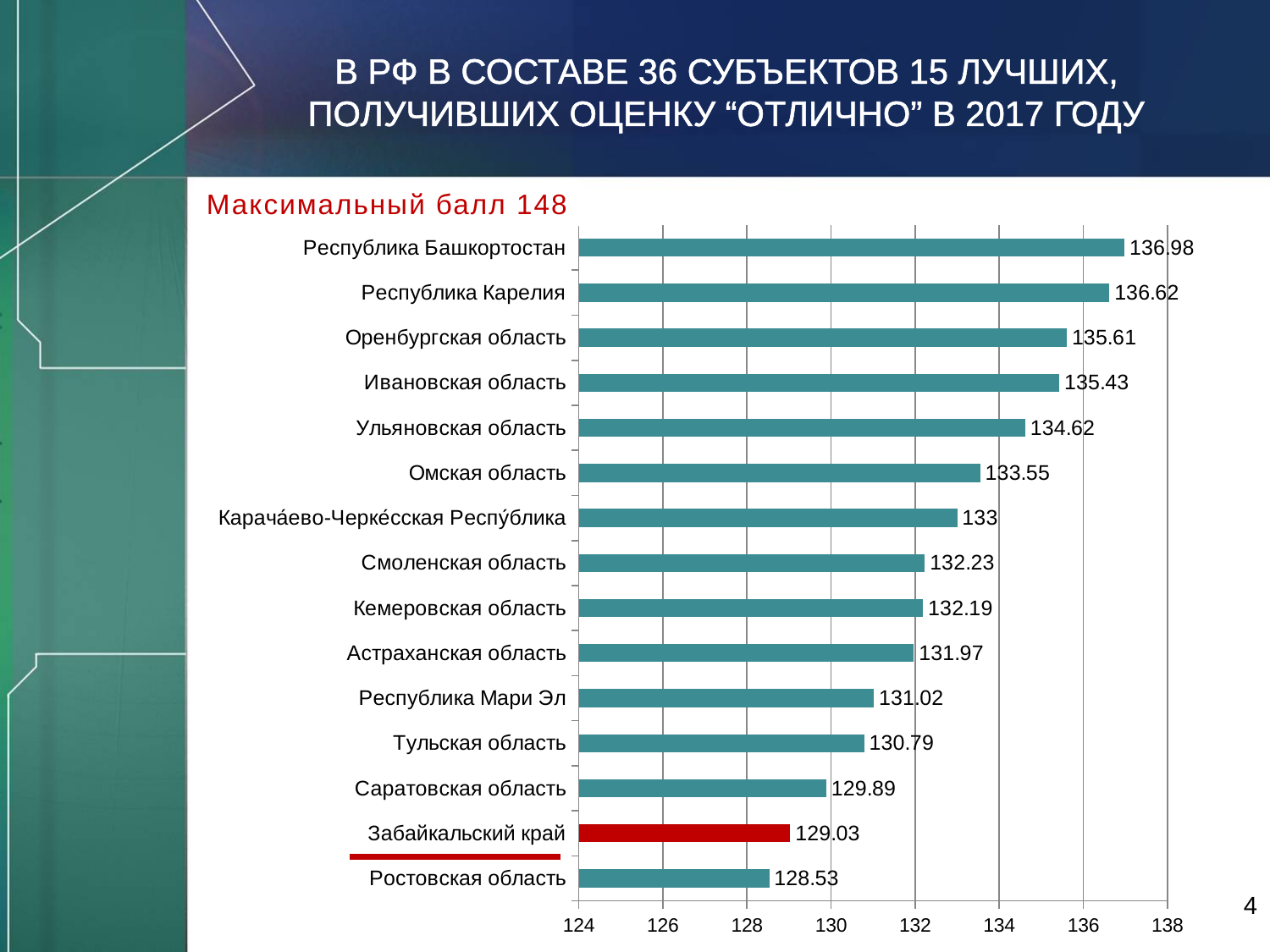

В РФ В СОСТАВЕ 36 СУБЪЕКТОВ 15 ЛУЧШИХ,
ПОЛУЧИВШИХ ОЦЕНКУ “ОТЛИЧНО” В 2017 ГОДУ
Максимальный балл 148

### Chart

| Category | Ряд 1 |
|---|---|
| Ростовская область | 128.53 |
| Забайкальский край | 129.03 |
| Саратовская область | 129.89 |
| Тульская область | 130.79 |
| Республика Мари Эл | 131.02 |
| Астраханская область | 131.97 |
| Кемеровская область | 132.19 |
| Смоленская область | 132.23 |
| Карача́ево-Черке́сская Респу́блика | 133.0 |
| Омская область | 133.55 |
| Ульяновская область | 134.62 |
| Ивановская область | 135.43 |
| Оренбургская область | 135.61 |
| Республика Карелия | 136.62 |
| Республика Башкортостан | 136.98 |
4